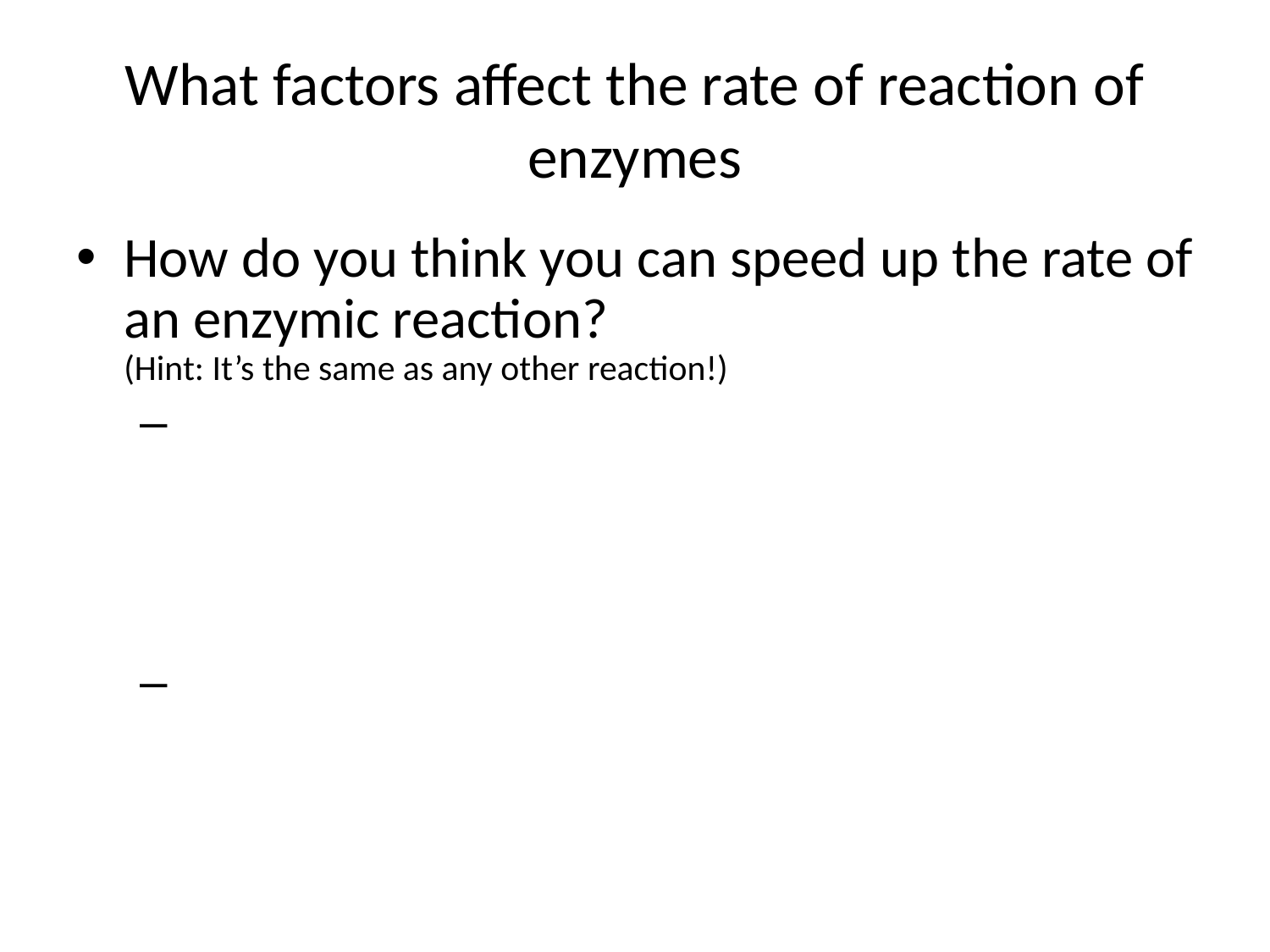

# What factors affect the rate of reaction of enzymes
How do you think you can speed up the rate of an enzymic reaction?
(Hint: It’s the same as any other reaction!)